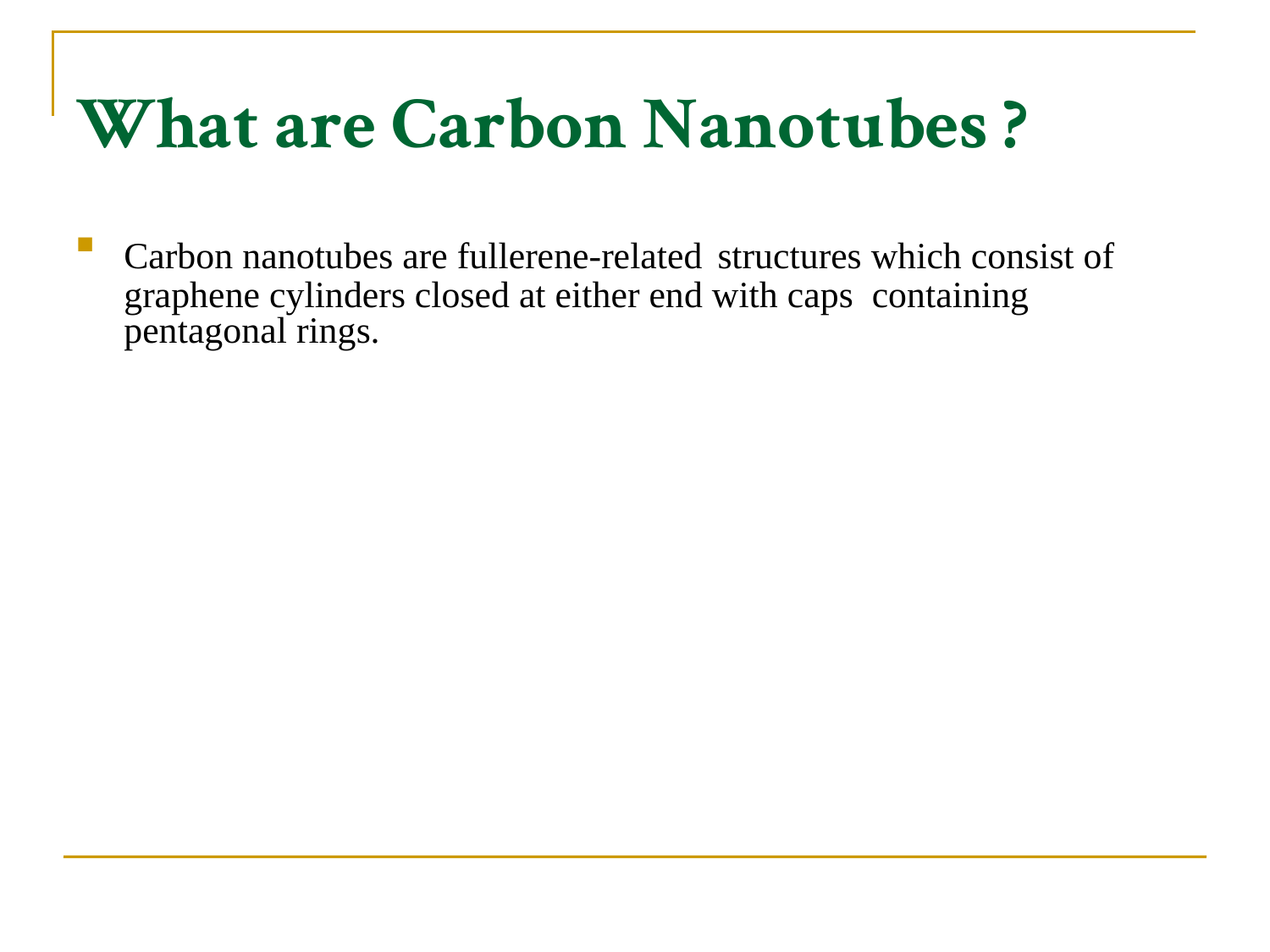

What are Carbon Nanotubes ?
Carbon nanotubes are fullerene-related structures which consist of graphene cylinders closed at either end with caps  containing pentagonal rings.